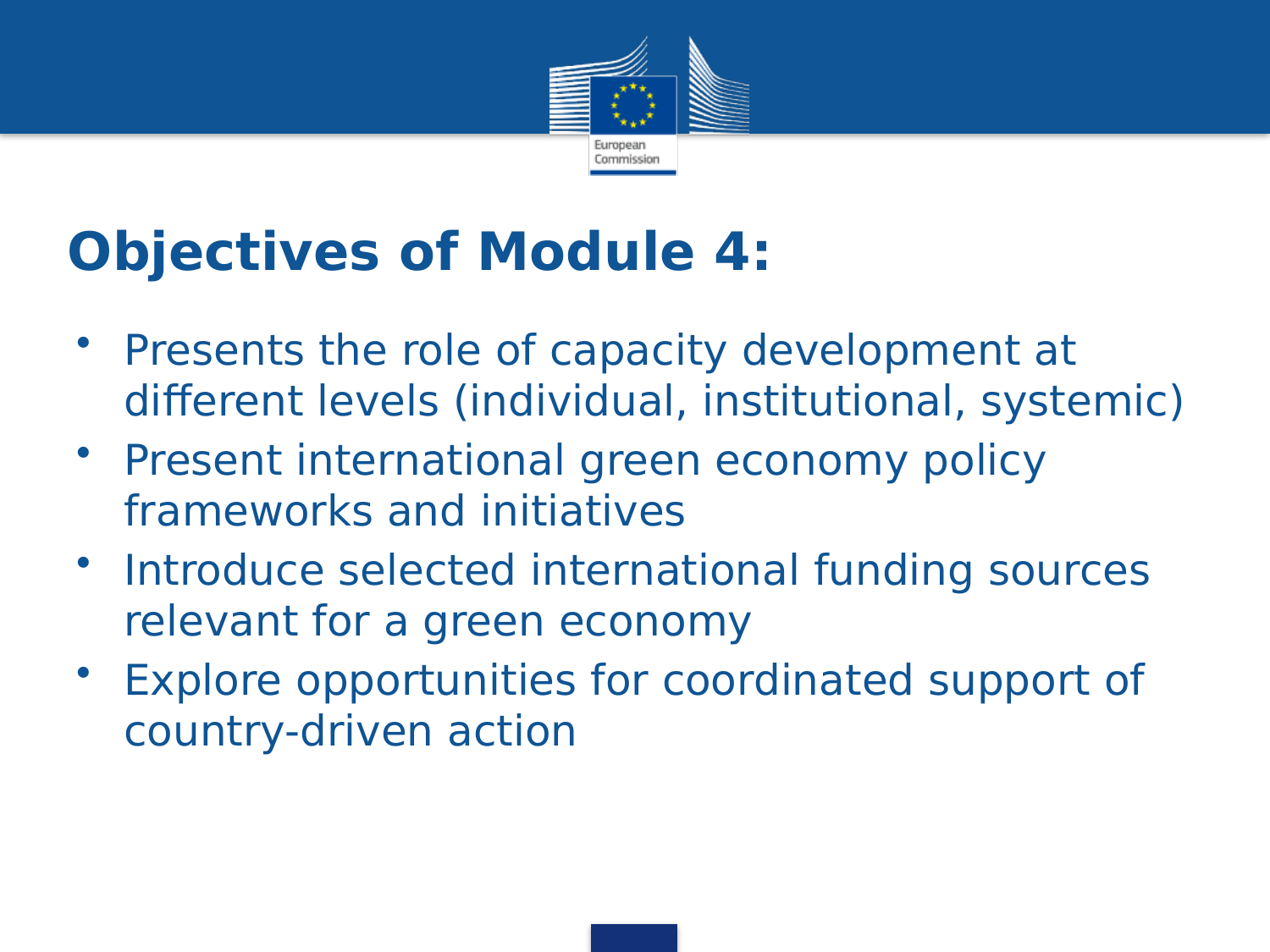

# Objectives of Module 4:
Presents the role of capacity development at different levels (individual, institutional, systemic)
Present international green economy policy frameworks and initiatives
Introduce selected international funding sources relevant for a green economy
Explore opportunities for coordinated support of country-driven action